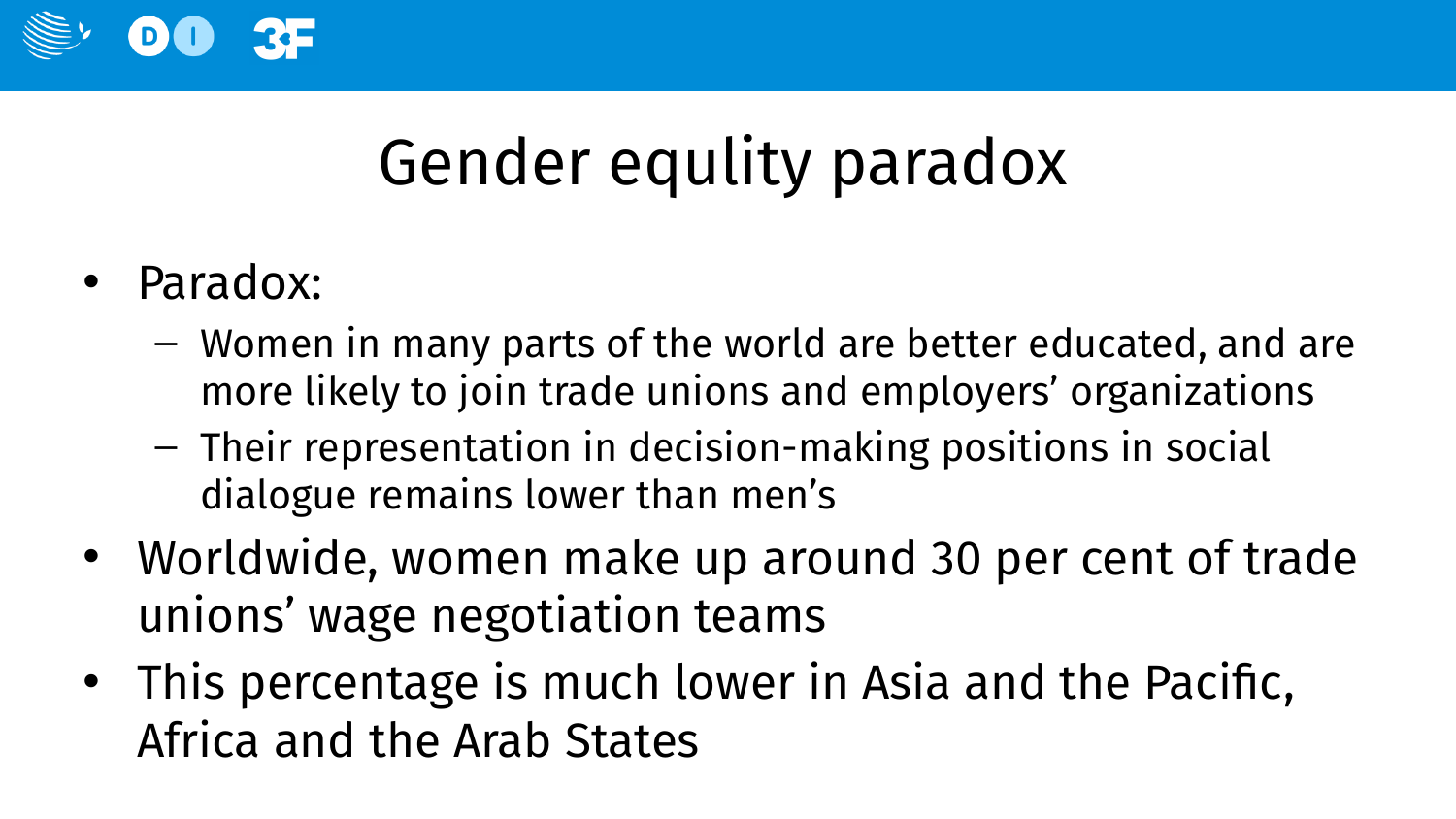

# Gender equlity paradox
Paradox:
Women in many parts of the world are better educated, and are more likely to join trade unions and employers’ organizations
Their representation in decision-making positions in social dialogue remains lower than men’s
Worldwide, women make up around 30 per cent of trade unions’ wage negotiation teams
This percentage is much lower in Asia and the Pacific, Africa and the Arab States